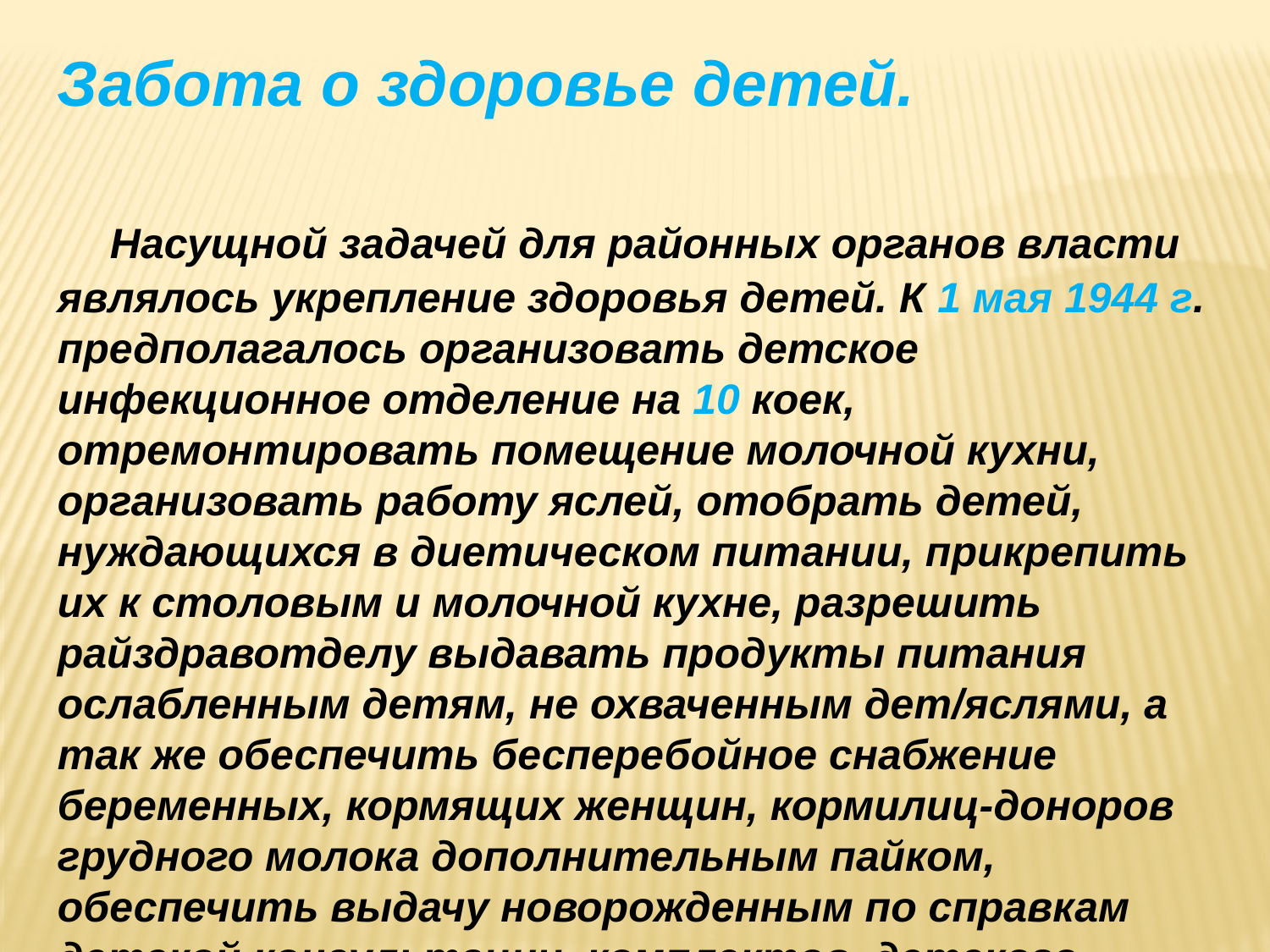

Забота о здоровье детей.

   Насущной задачей для районных органов власти являлось укрепление здоровья детей. К 1 мая 1944 г. предполагалось организовать детское инфекционное отделение на 10 коек, отремонтировать помещение молочной кухни, организовать работу яслей, отобрать детей, нуждающихся в диетическом питании, прикрепить их к столовым и молочной кухне, разрешить райздравотделу выдавать продукты питания ослабленным детям, не охваченным дет/яслями, а так же обеспечить бесперебойное снабжение беременных, кормящих женщин, кормилиц-доноров грудного молока дополнительным пайком, обеспечить выдачу новорожденным по справкам детской консультации  комплектов  детского приданого.